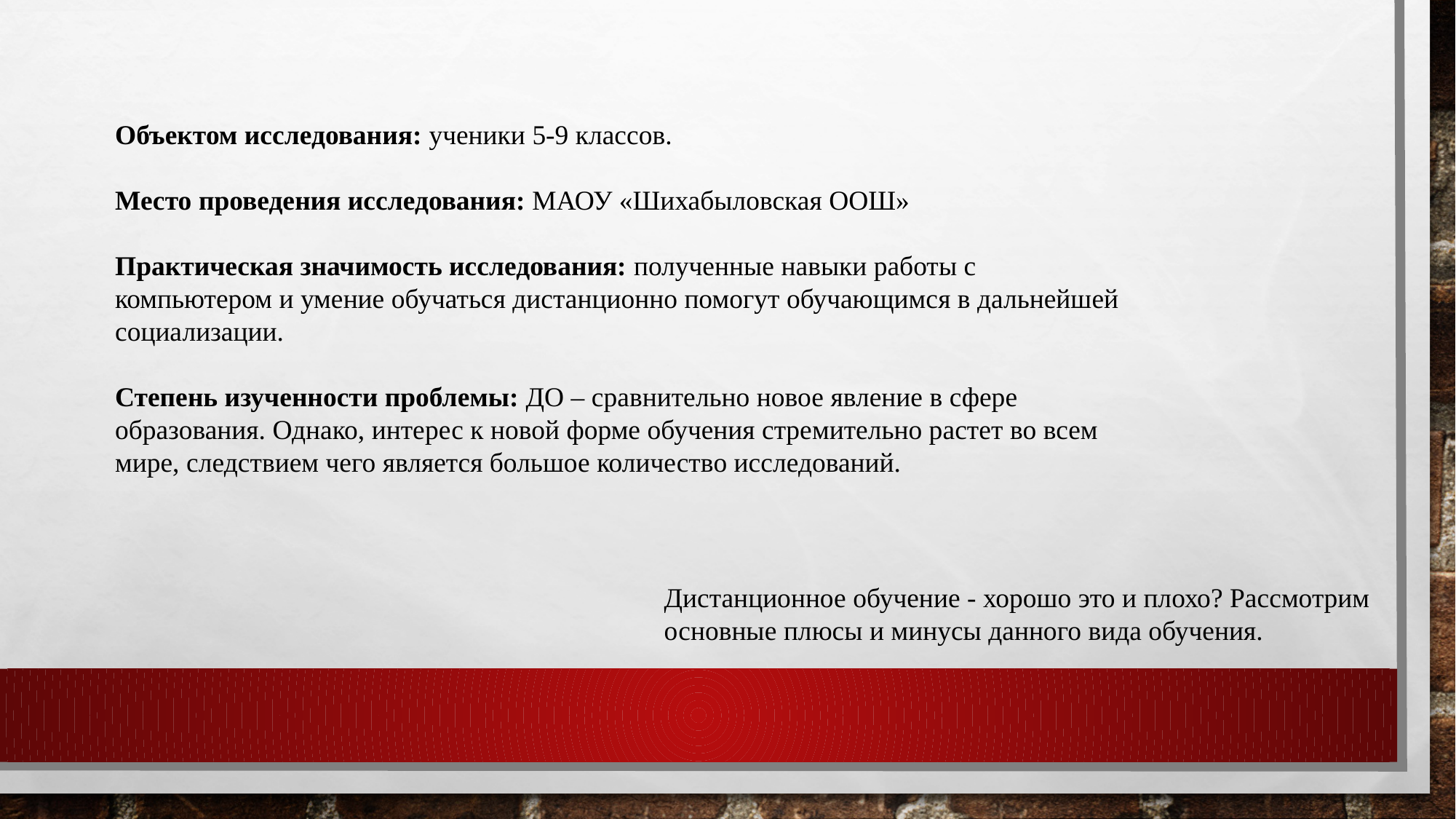

Объектом исследования: ученики 5-9 классов.

Место проведения исследования: МАОУ «Шихабыловская ООШ»

Практическая значимость исследования: полученные навыки работы с компьютером и умение обучаться дистанционно помогут обучающимся в дальнейшей социализации.

Степень изученности проблемы: ДО – сравнительно новое явление в сфере образования. Однако, интерес к новой форме обучения стремительно растет во всем мире, следствием чего является большое количество исследований.
Дистанционное обучение - хорошо это и плохо? Рассмотрим основные плюсы и минусы данного вида обучения.